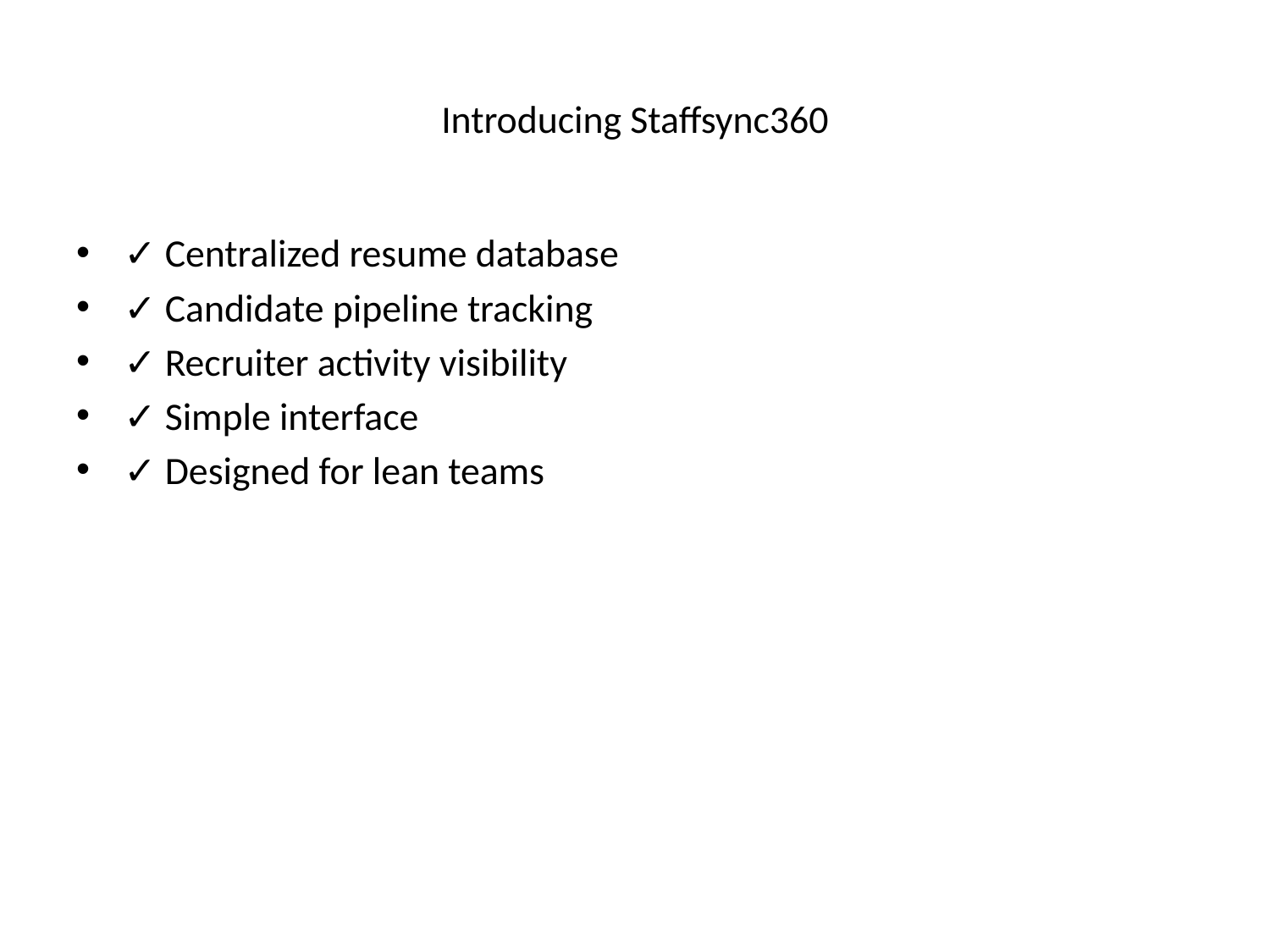

# Introducing Staffsync360
✓ Centralized resume database
✓ Candidate pipeline tracking
✓ Recruiter activity visibility
✓ Simple interface
✓ Designed for lean teams